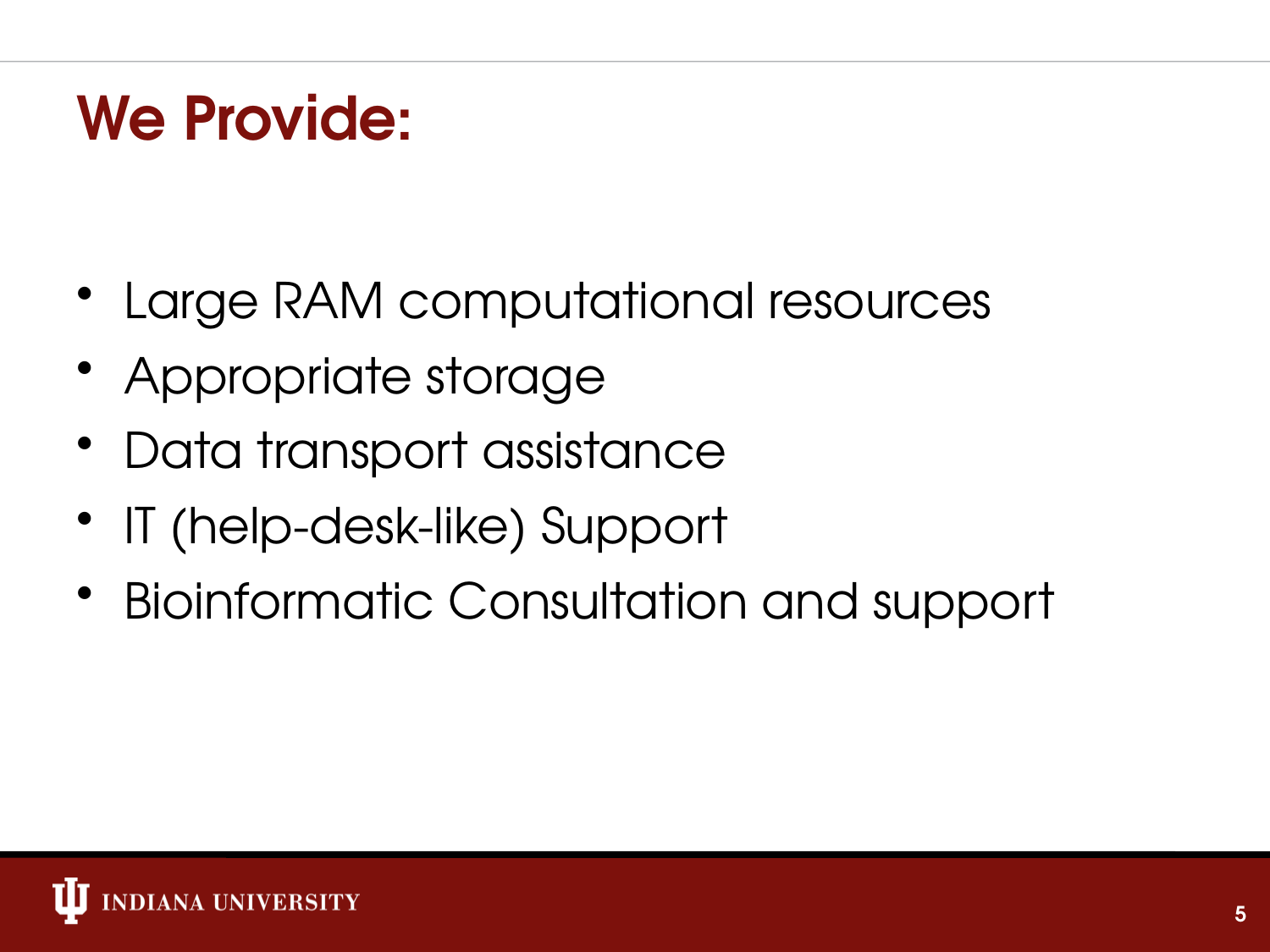

# We Provide:
Large RAM computational resources
Appropriate storage
Data transport assistance
IT (help-desk-like) Support
Bioinformatic Consultation and support
5